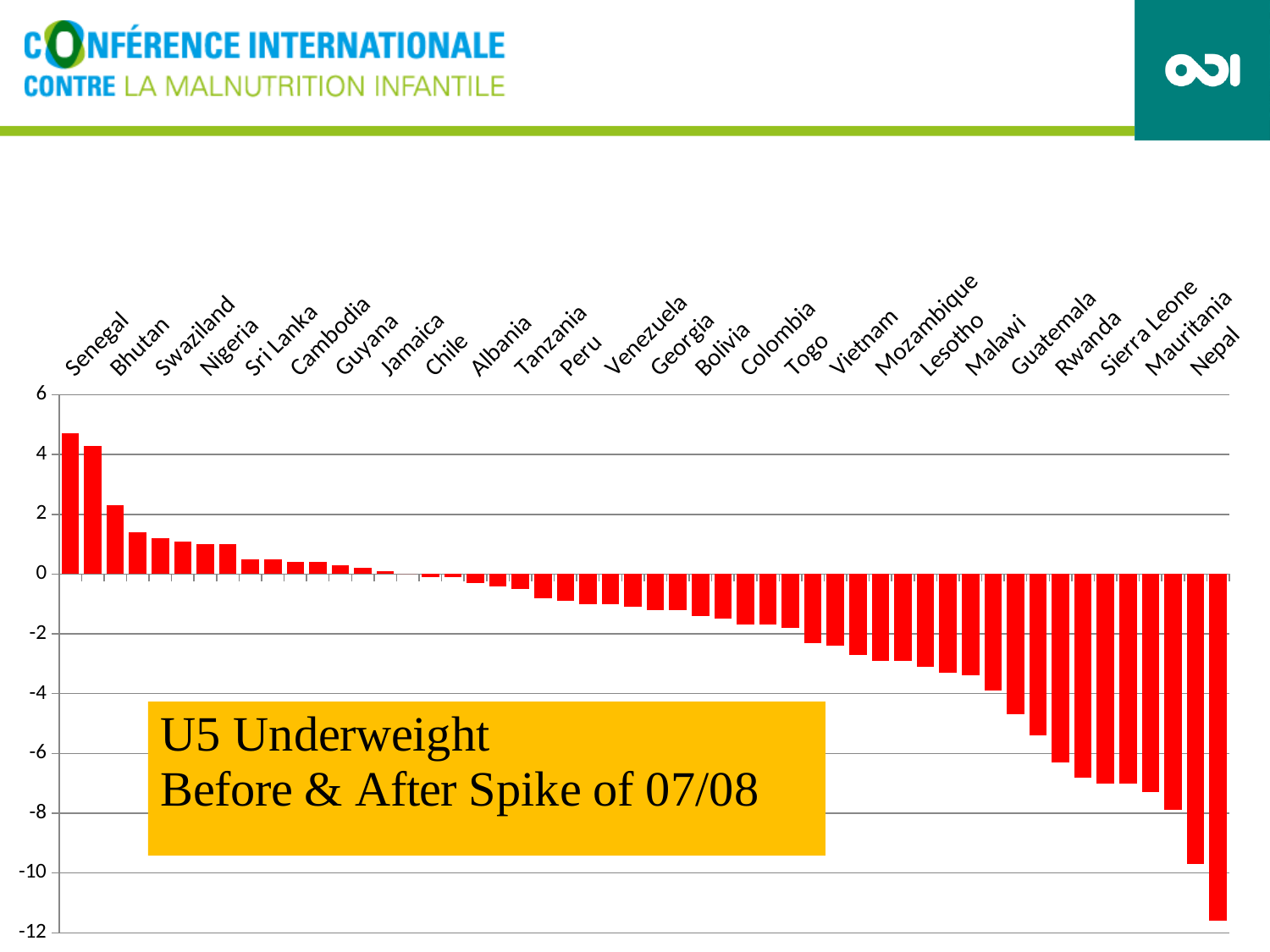

### Chart

| Category | National underweight |
|---|---|
| Senegal | 4.699999999999998 |
| Sao Tome & Principe | 4.300000000000001 |
| Bhutan | 2.299999999999999 |
| Egypt | 1.3999999999999992 |
| Swaziland | 1.2000000000000002 |
| Armenia | 1.0999999999999994 |
| Nigeria | 1.0 |
| DPRK | 1.0 |
| Sri Lanka | 0.5 |
| El Salvador | 0.5 |
| Cambodia | 0.4000000000000022 |
| Ghana | 0.40000000000000036 |
| Guyana | 0.29999999999999905 |
| Djibouti | 0.19999999999999932 |
| Jamaica | 0.10000000000000009 |
| Philippines | 0.0 |
| Chile | -0.1 |
| Kenya | -0.10000000000000142 |
| Albania | -0.2999999999999999 |
| Pakistan | -0.4000000000000022 |
| Tanzania | -0.5 |
| Guinea-Bissau | -0.7999999999999973 |
| Peru | -0.9000000000000005 |
| Indonesia | -1.0 |
| Venezuela | -1.0 |
| China | -1.1 |
| Georgia | -1.1999999999999995 |
| Panama | -1.1999999999999995 |
| Bolivia | -1.4000000000000004 |
| Cameroon | -1.500000000000002 |
| Colombia | -1.6999999999999995 |
| Jordan | -1.7000000000000002 |
| Togo | -1.8000000000000007 |
| Uganda | -2.299999999999999 |
| Vietnam | -2.400000000000002 |
| Oman | -2.700000000000001 |
| Mozambique | -2.899999999999998 |
| South Africa | -2.9000000000000004 |
| Lesotho | -3.1000000000000014 |
| Timor Leste | -3.3000000000000043 |
| Malawi | -3.4000000000000004 |
| Zimbabwe | -3.9000000000000004 |
| Guatemala | -4.699999999999998 |
| Ethiopia | -5.400000000000002 |
| Rwanda | -6.300000000000001 |
| Morocco | -6.800000000000001 |
| Sierra Leone | -7.0 |
| Myanmar | -7.0 |
| Mauritania | -7.299999999999999 |
| Maldives | -7.899999999999999 |
| Nepal | -9.699999999999998 |
| Burkina Faso | -11.600000000000001 |